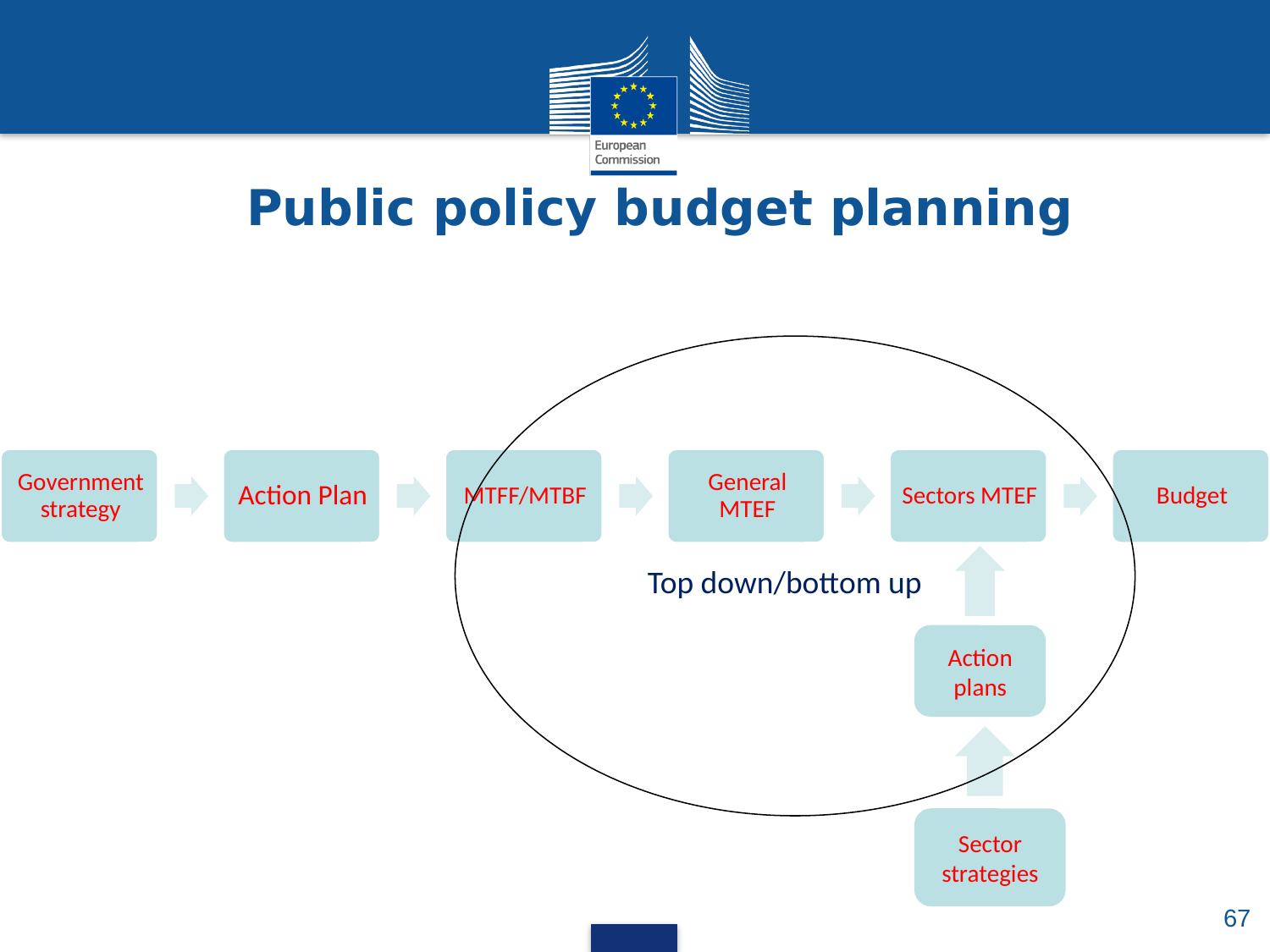

Government strategy

Action Plan

MTFF/MTBF

General MTEF

Sectors MTEF

Budget
Public policy budget planning

Top down/bottom up

Action plans

Sector strategies
67